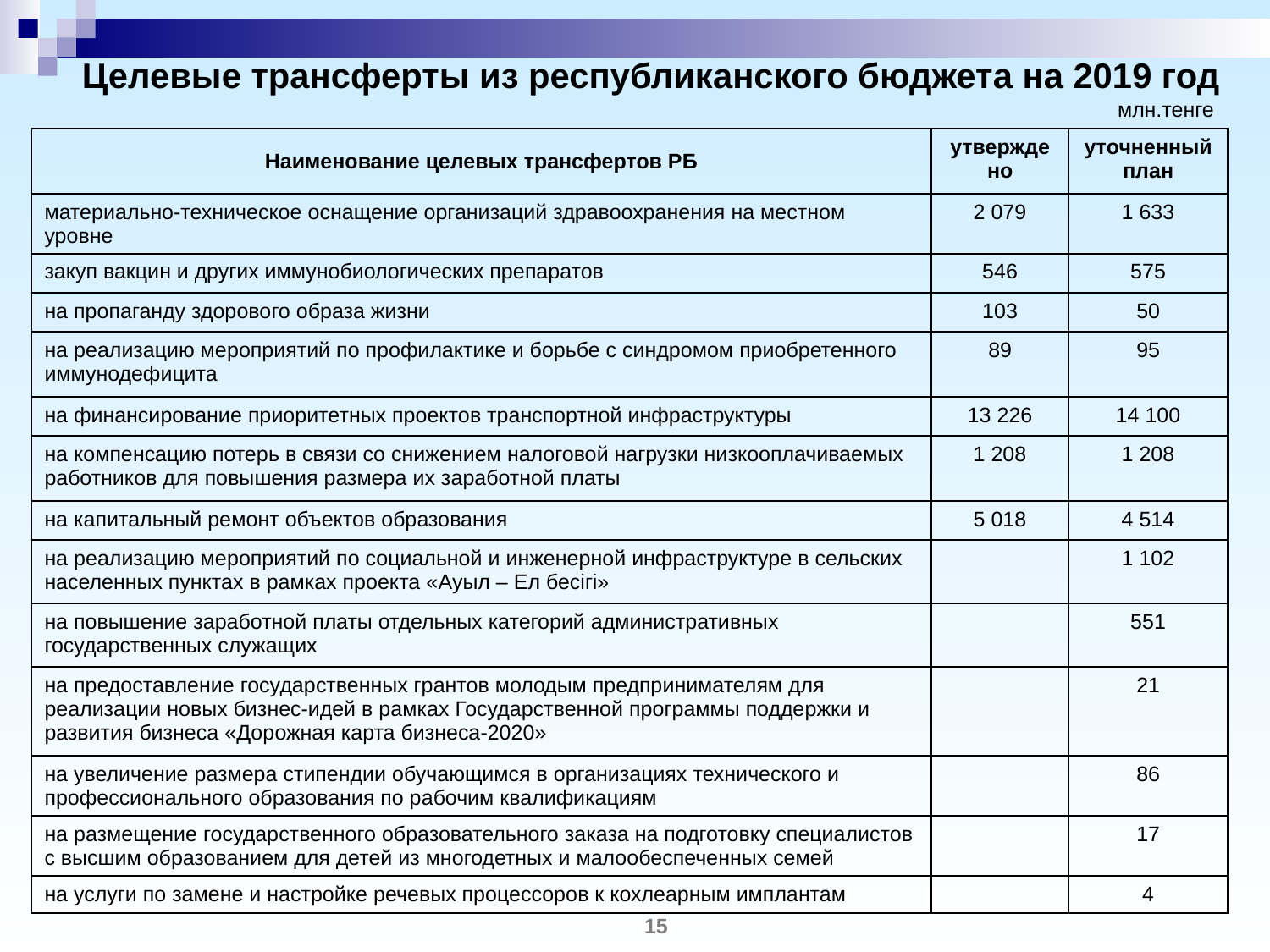

Целевые трансферты из республиканского бюджета на 2019 год
млн.тенге
| Наименование целевых трансфертов РБ | утверждено | уточненный план |
| --- | --- | --- |
| материально-техническое оснащение организаций здравоохранения на местном уровне | 2 079 | 1 633 |
| закуп вакцин и других иммунобиологических препаратов | 546 | 575 |
| на пропаганду здорового образа жизни | 103 | 50 |
| на реализацию мероприятий по профилактике и борьбе с синдромом приобретенного иммунодефицита | 89 | 95 |
| на финансирование приоритетных проектов транспортной инфраструктуры | 13 226 | 14 100 |
| на компенсацию потерь в связи со снижением налоговой нагрузки низкооплачиваемых работников для повышения размера их заработной платы | 1 208 | 1 208 |
| на капитальный ремонт объектов образования | 5 018 | 4 514 |
| на реализацию мероприятий по социальной и инженерной инфраструктуре в сельских населенных пунктах в рамках проекта «Ауыл – Ел бесігі» |  | 1 102 |
| на повышение заработной платы отдельных категорий административных государственных служащих |  | 551 |
| на предоставление государственных грантов молодым предпринимателям для реализации новых бизнес-идей в рамках Государственной программы поддержки и развития бизнеса «Дорожная карта бизнеса-2020» |  | 21 |
| на увеличение размера стипендии обучающимся в организациях технического и профессионального образования по рабочим квалификациям |  | 86 |
| на размещение государственного образовательного заказа на подготовку специалистов с высшим образованием для детей из многодетных и малообеспеченных семей |  | 17 |
| на услуги по замене и настройке речевых процессоров к кохлеарным имплантам |  | 4 |
15